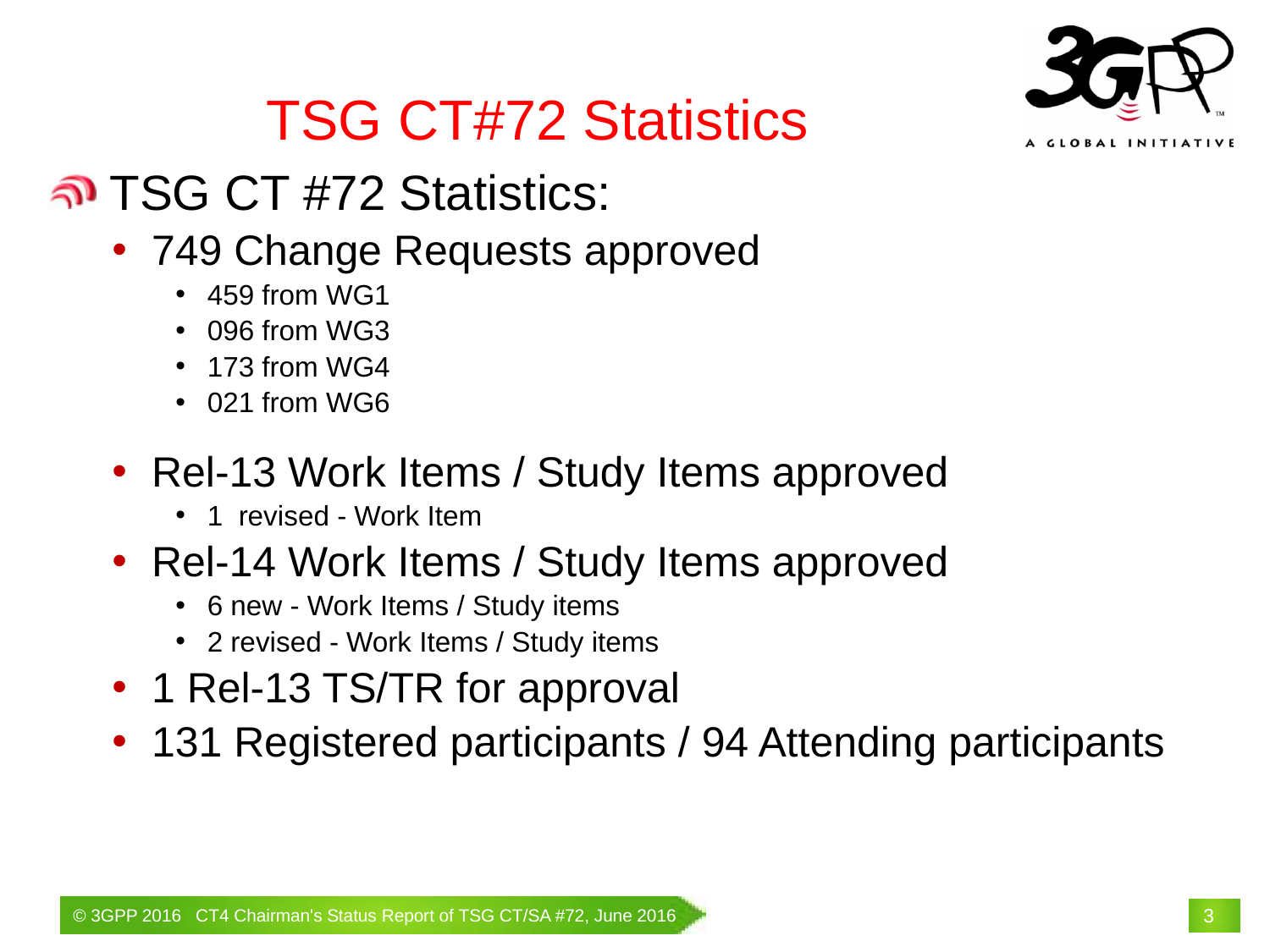

TSG CT#72 Statistics
 TSG CT #72 Statistics:
749 Change Requests approved
459 from WG1
096 from WG3
173 from WG4
021 from WG6
Rel-13 Work Items / Study Items approved
1  revised - Work Item
Rel-14 Work Items / Study Items approved
6 new - Work Items / Study items
2 revised - Work Items / Study items
1 Rel-13 TS/TR for approval
131 Registered participants / 94 Attending participants